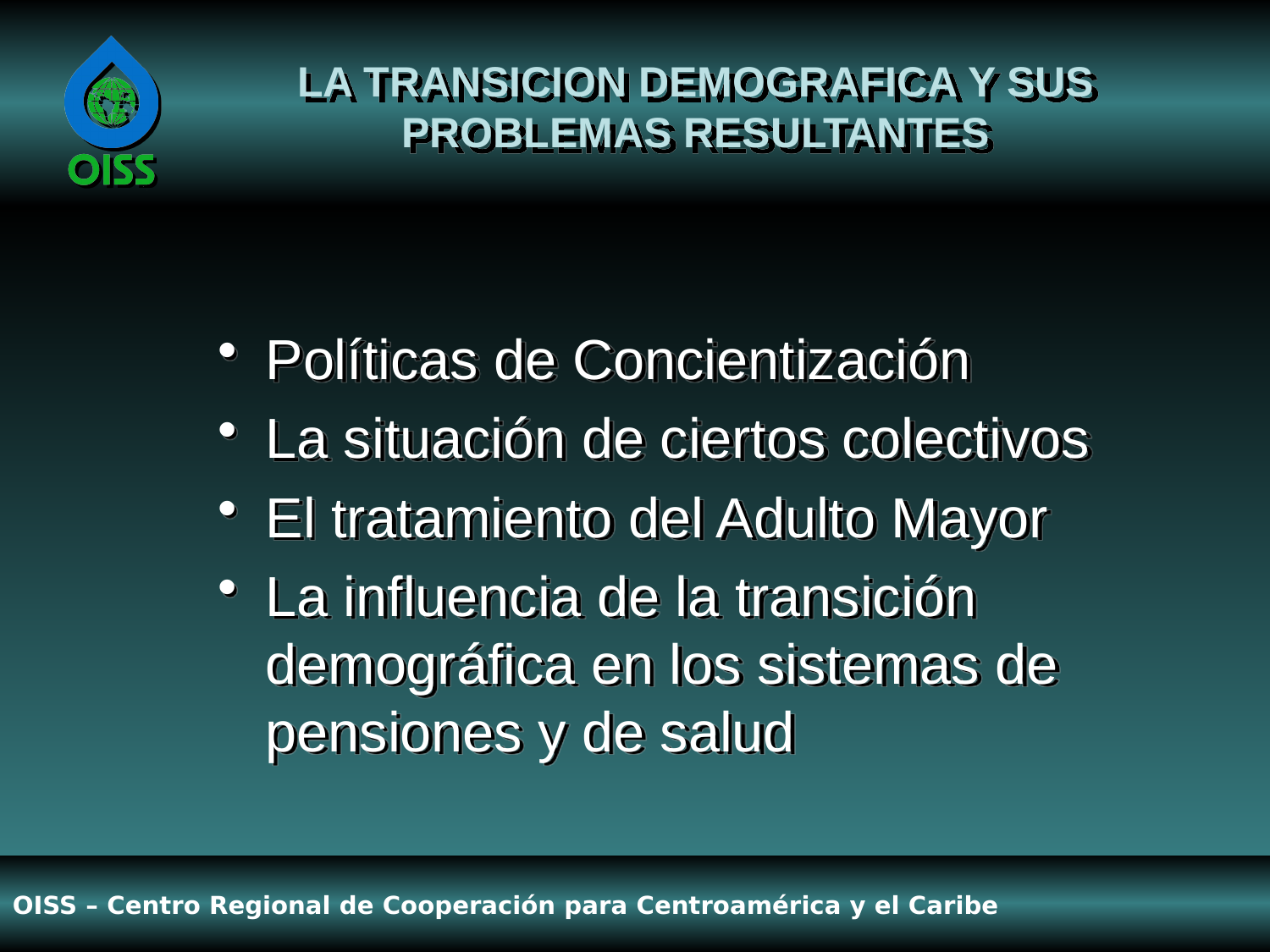

LA TRANSICION DEMOGRAFICA Y SUS PROBLEMAS RESULTANTES
Políticas de Concientización
La situación de ciertos colectivos
El tratamiento del Adulto Mayor
La influencia de la transición demográfica en los sistemas de pensiones y de salud